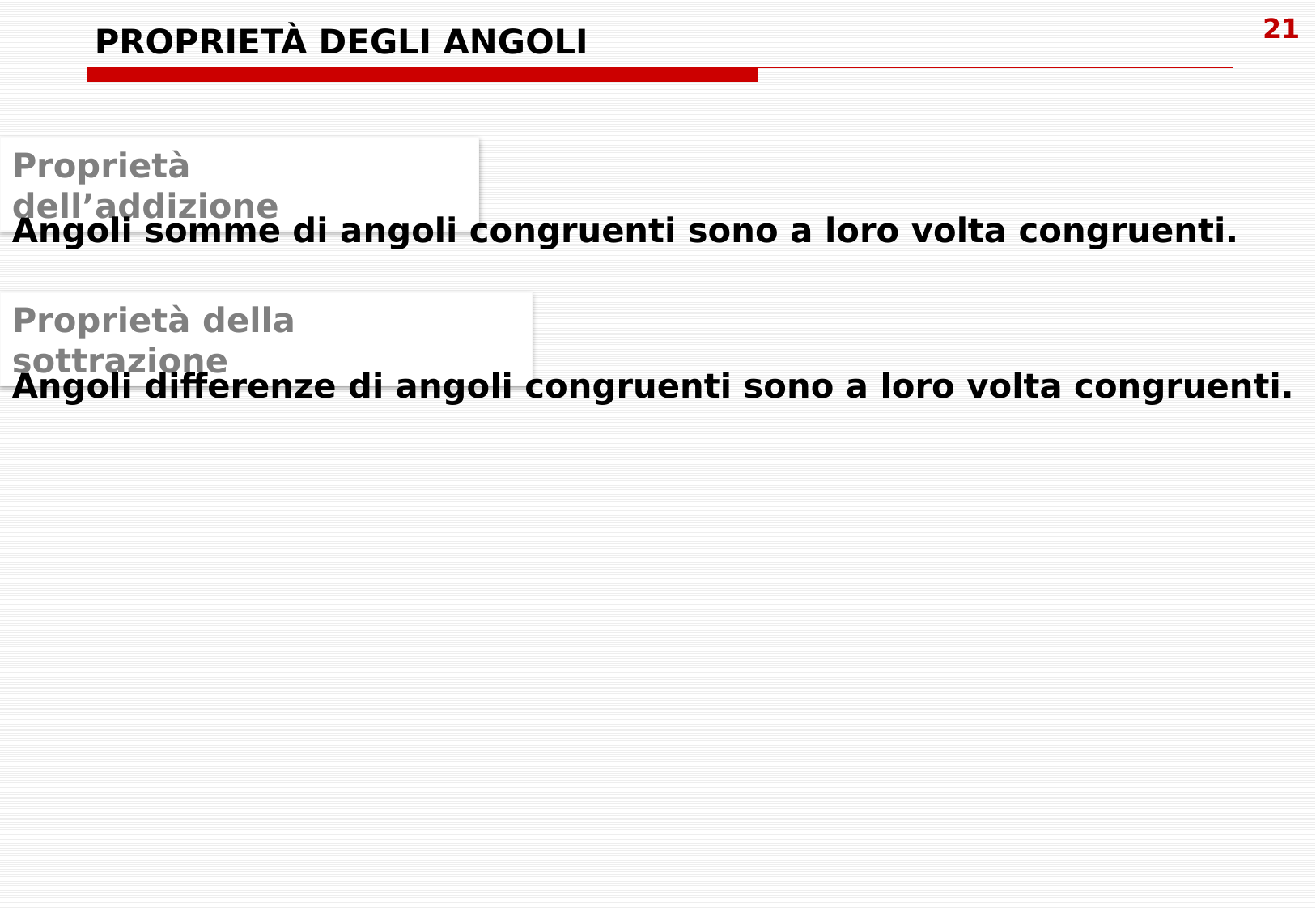

PROPRIETÀ DEGLI ANGOLI
Proprietà dell’addizione
Angoli somme di angoli congruenti sono a loro volta congruenti.
Proprietà della sottrazione
Angoli differenze di angoli congruenti sono a loro volta congruenti.